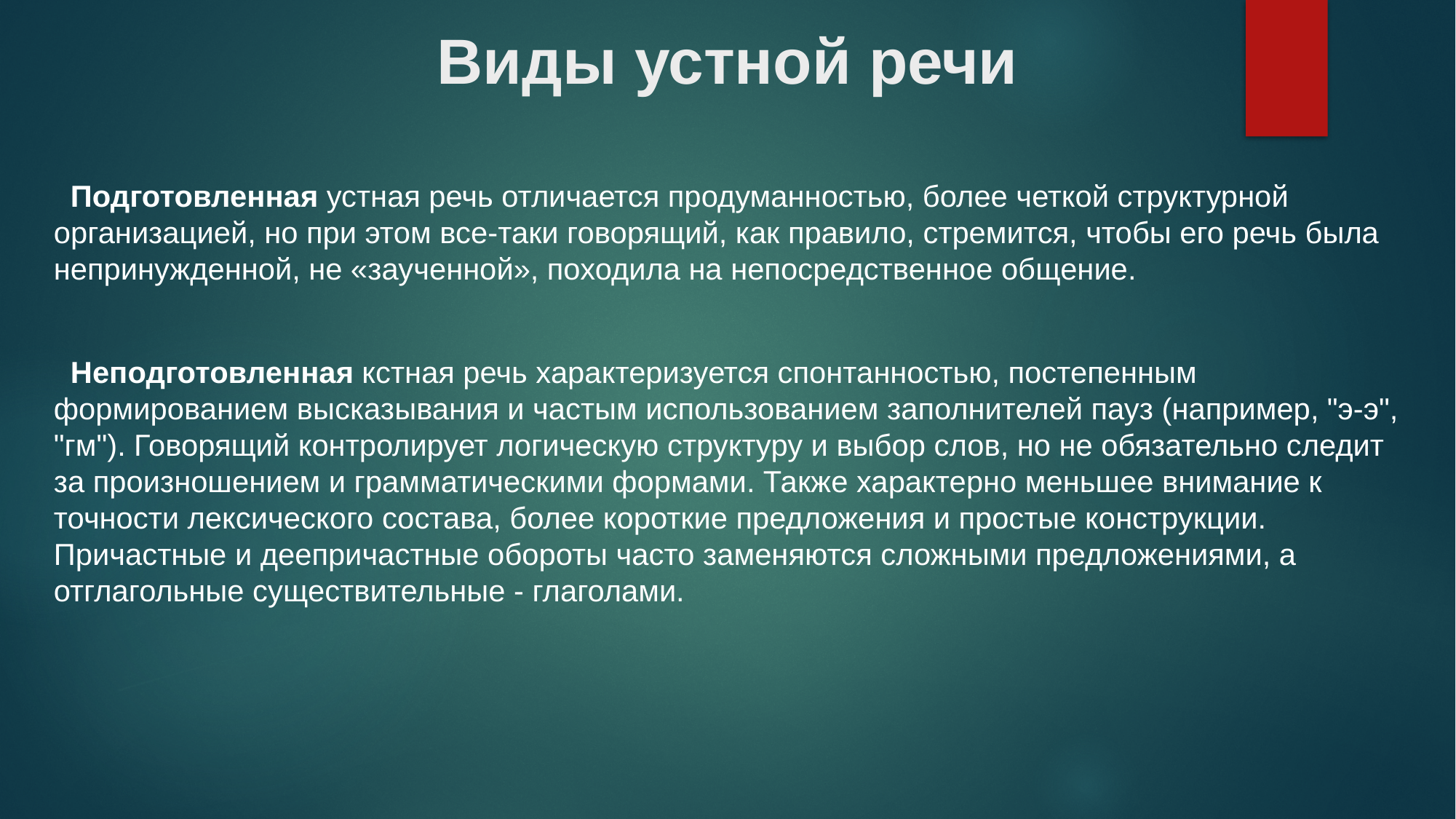

# Виды устной речи
  Подготовленная устная речь отличается продуманностью, более четкой структурной организацией, но при этом все-таки говорящий, как правило, стремится, чтобы его речь была непринужденной, не «заученной», походила на непосредственное общение.

  Неподготовленная кстная речь характеризуется спонтанностью, постепенным формированием высказывания и частым использованием заполнителей пауз (например, "э-э", "гм"). Говорящий контролирует логическую структуру и выбор слов, но не обязательно следит за произношением и грамматическими формами. Также характерно меньшее внимание к точности лексического состава, более короткие предложения и простые конструкции. Причастные и деепричастные обороты часто заменяются сложными предложениями, а отглагольные существительные - глаголами.